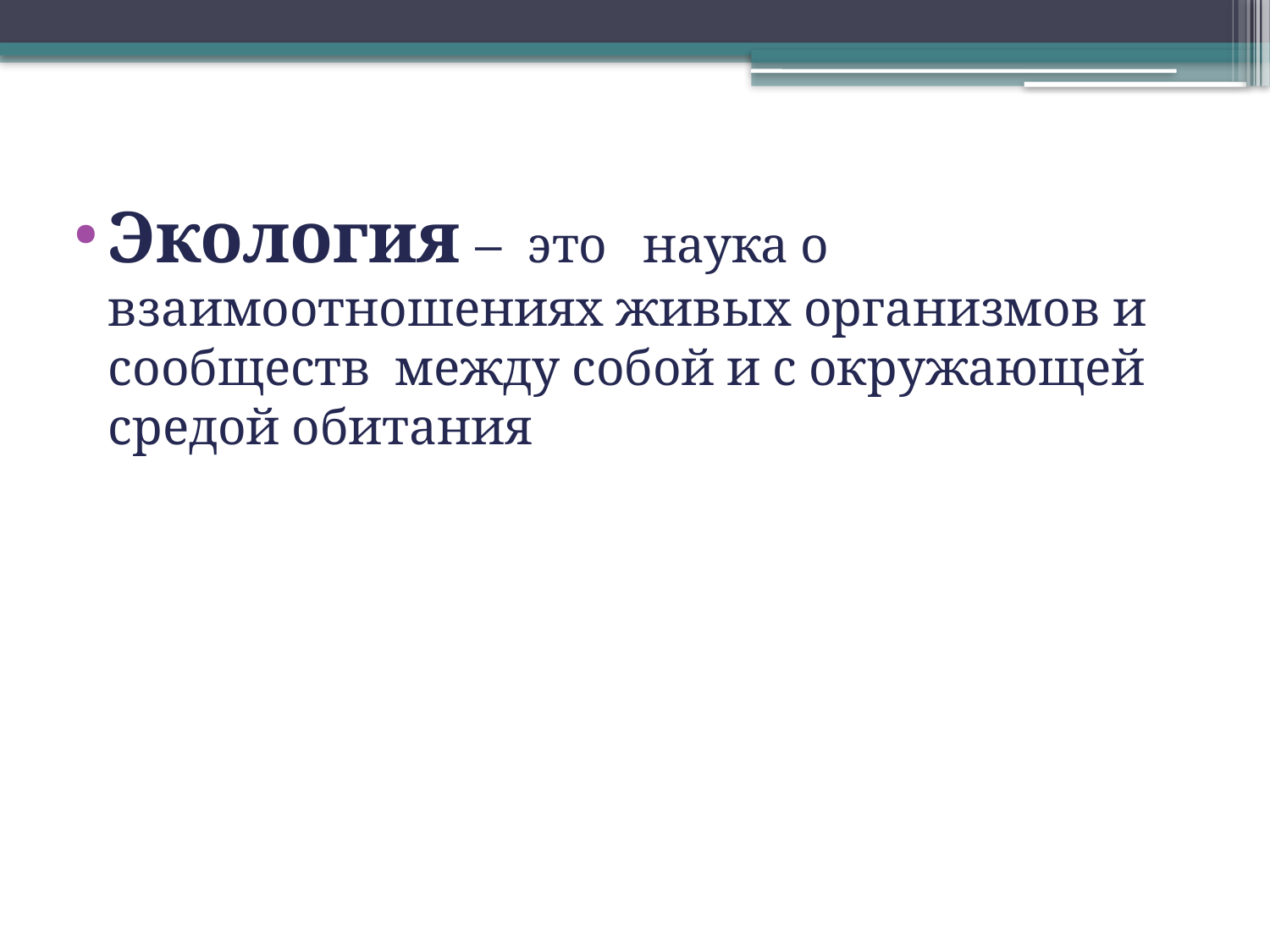

Экология –  это   наука о взаимоотношениях живых организмов и сообществ  между собой и с окружающей средой обитания